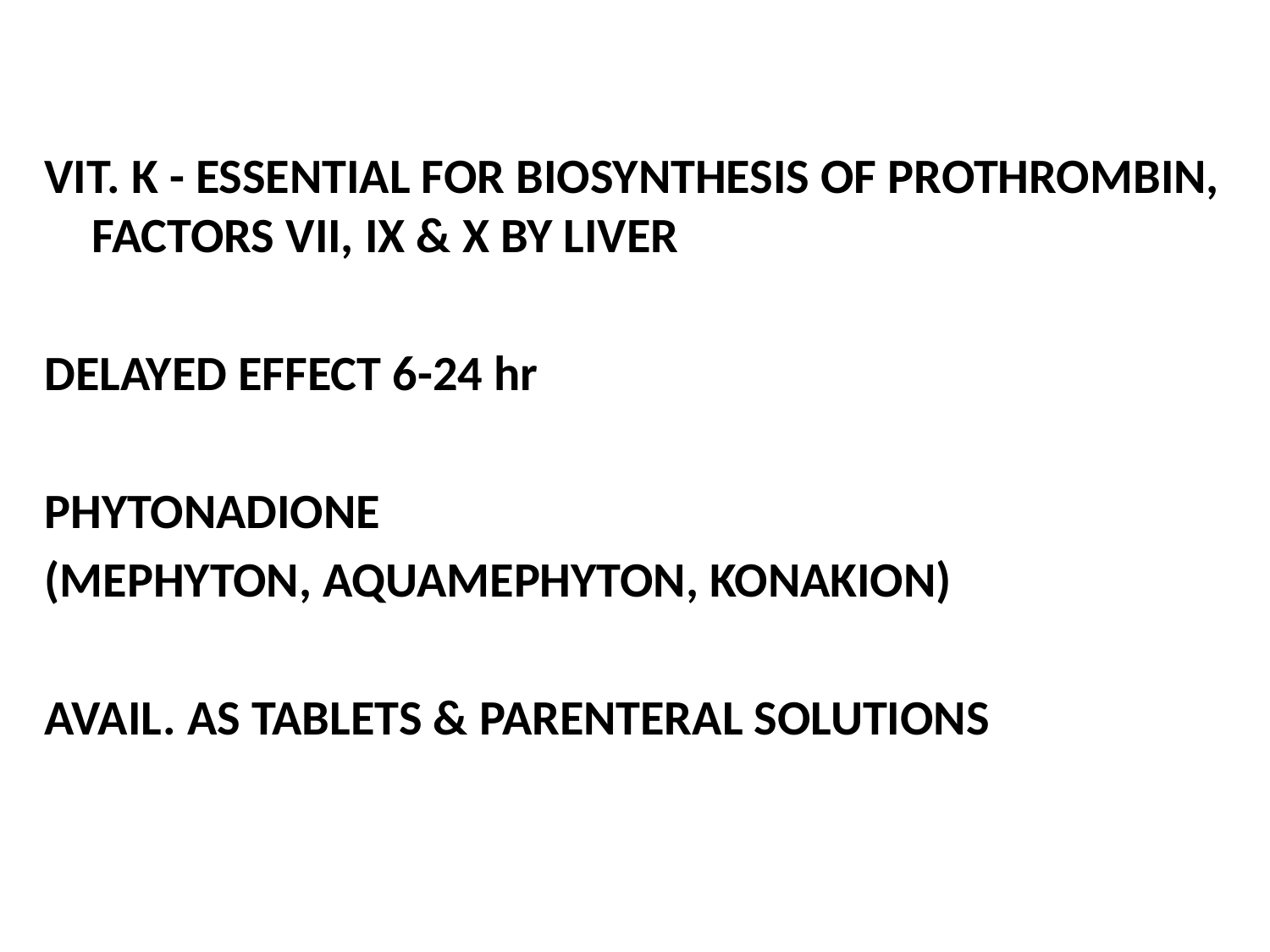

VIT. K - ESSENTIAL FOR BIOSYNTHESIS OF PROTHROMBIN, FACTORS VII, IX & X BY LIVER

DELAYED EFFECT 6-24 hr

PHYTONADIONE
(MEPHYTON, AQUAMEPHYTON, KONAKION)

AVAIL. AS TABLETS & PARENTERAL SOLUTIONS